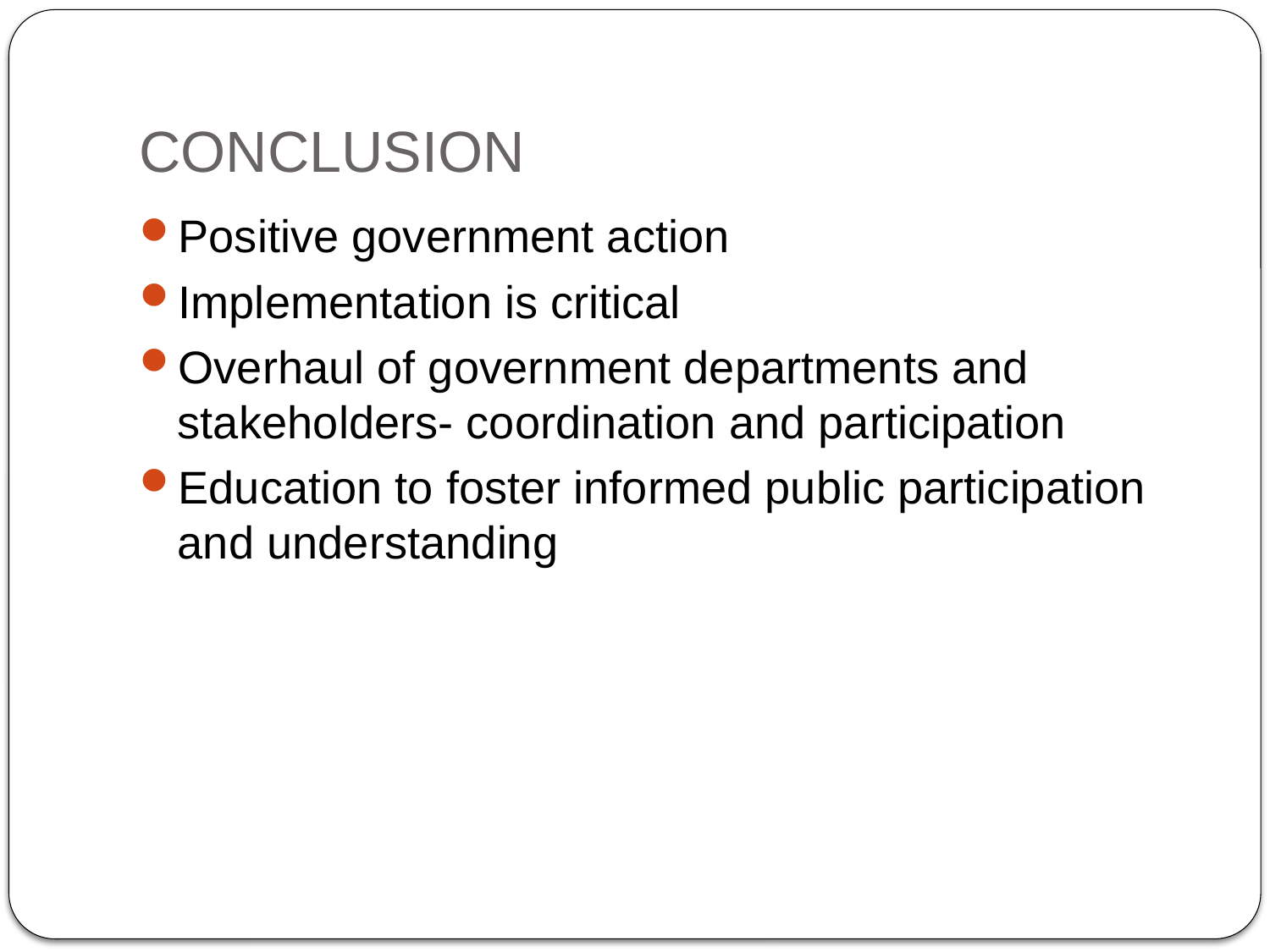

# CONCLUSION
Positive government action
Implementation is critical
Overhaul of government departments and stakeholders- coordination and participation
Education to foster informed public participation and understanding